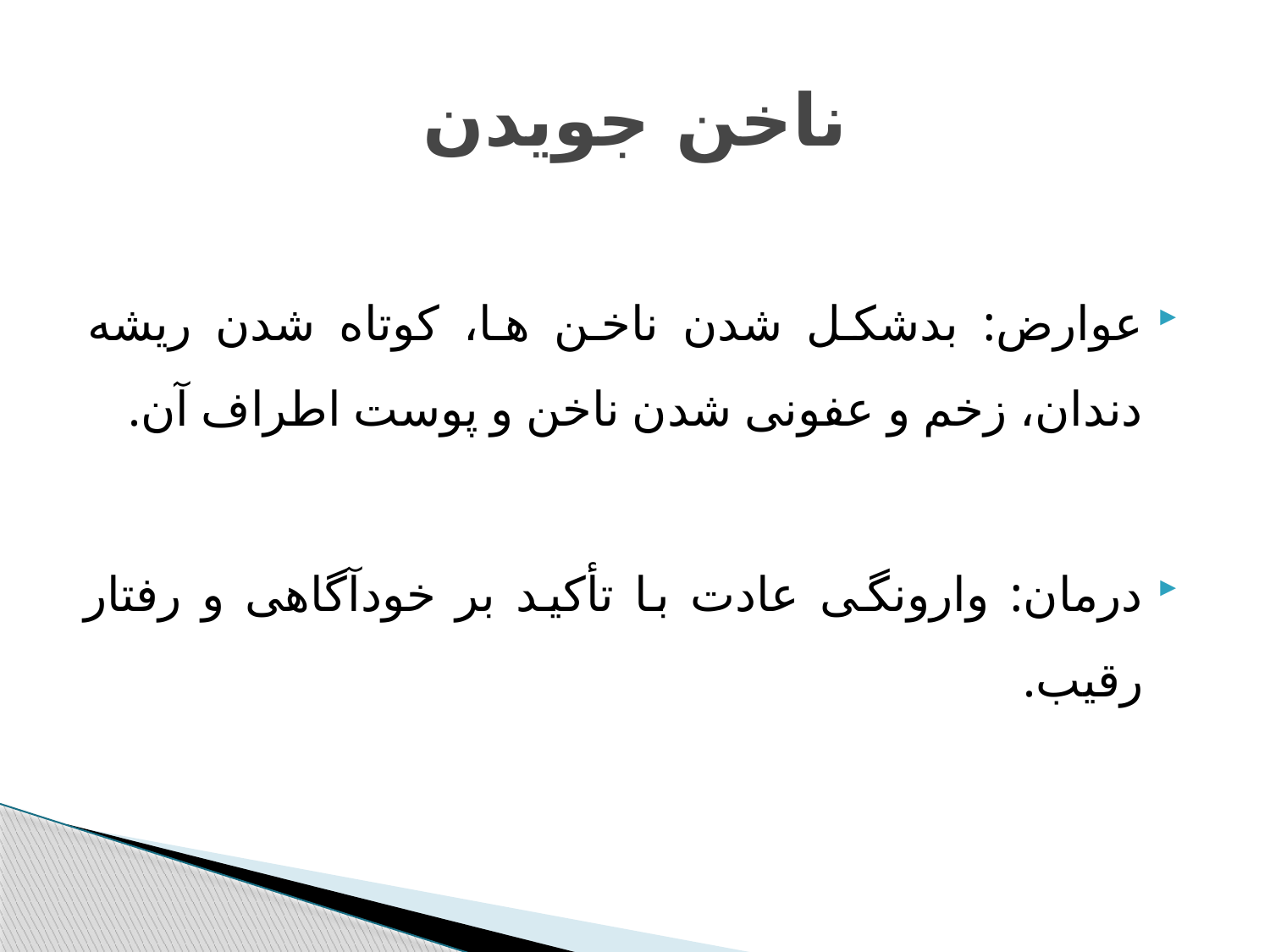

# ناخن جویدن
عوارض: بدشکل شدن ناخن ها، کوتاه شدن ریشه دندان، زخم و عفونی شدن ناخن و پوست اطراف آن.

درمان: وارونگی عادت با تأکید بر خودآگاهی و رفتار رقیب.